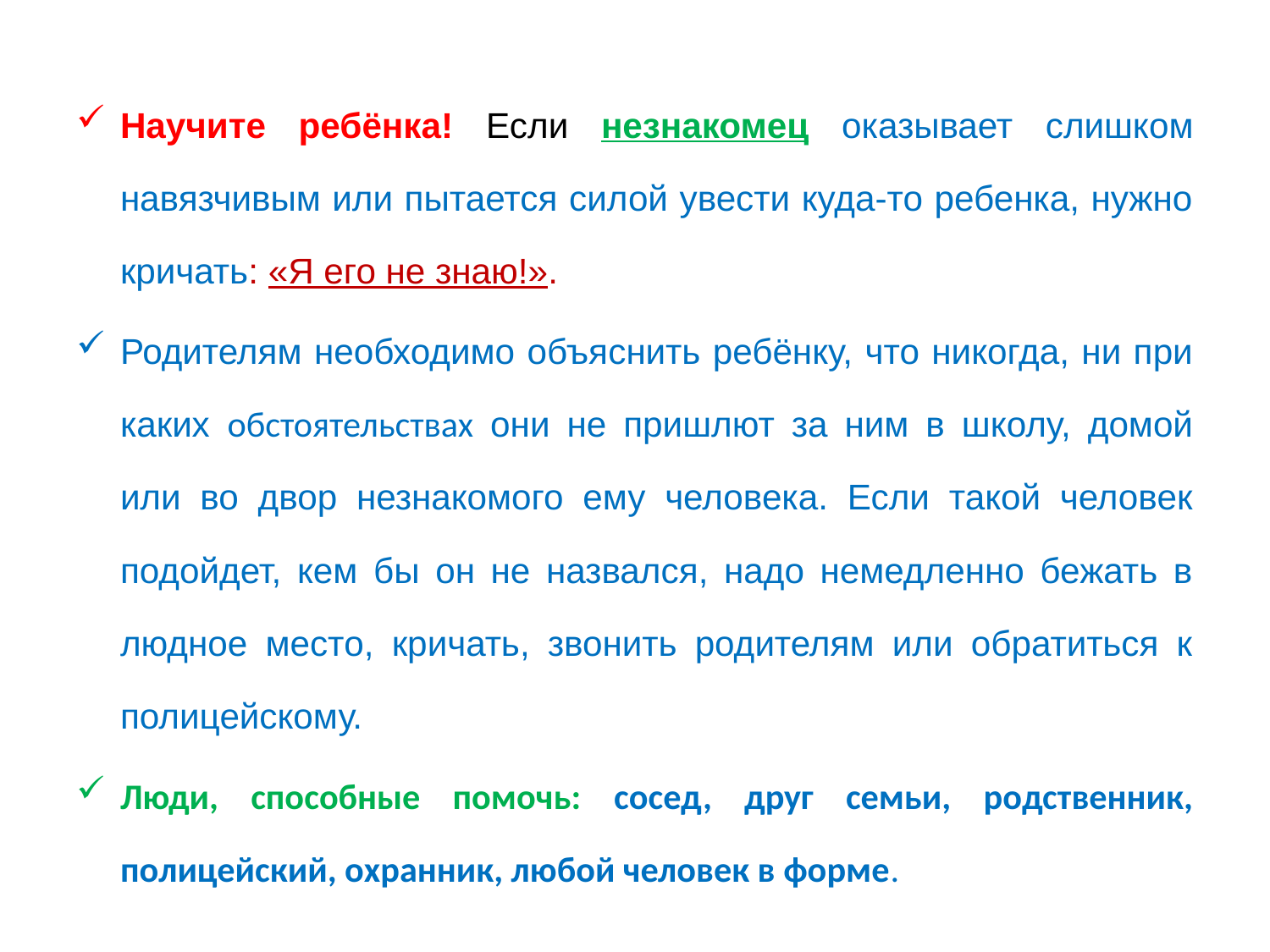

Научите ребёнка! Если незнакомец оказывает слишком навязчивым или пытается силой увести куда-то ребенка, нужно кричать: «Я его не знаю!».
Родителям необходимо объяснить ребёнку, что никогда, ни при каких обстоятельствах они не пришлют за ним в школу, домой или во двор незнакомого ему человека. Если такой человек подойдет, кем бы он не назвался, надо немедленно бежать в людное место, кричать, звонить родителям или обратиться к полицейскому.
Люди, способные помочь: сосед, друг семьи, родственник, полицейский, охранник, любой человек в форме.